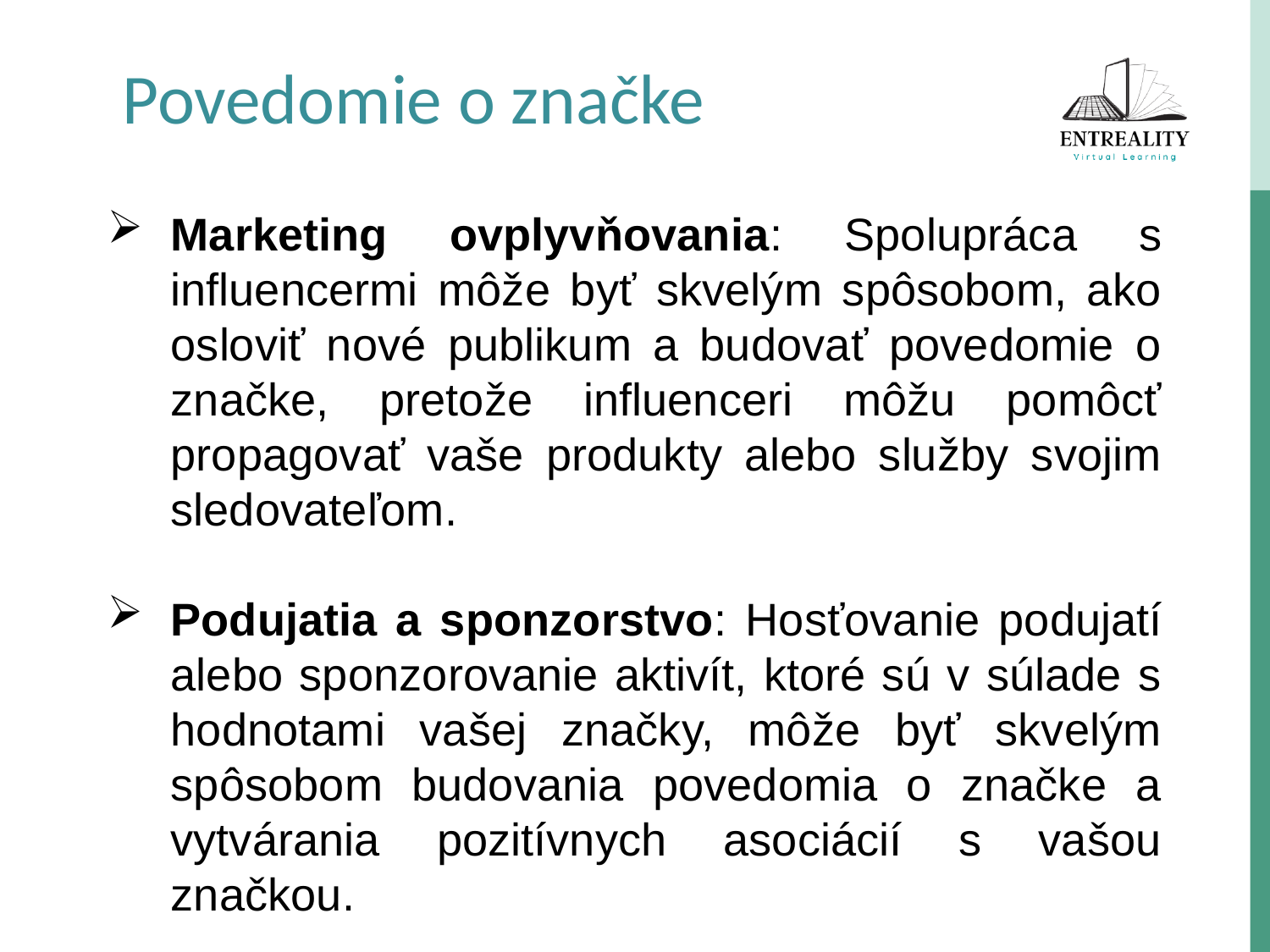

Povedomie o značke

Marketing ovplyvňovania: Spolupráca s influencermi môže byť skvelým spôsobom, ako osloviť nové publikum a budovať povedomie o značke, pretože influenceri môžu pomôcť propagovať vaše produkty alebo služby svojim sledovateľom.

Podujatia a sponzorstvo: Hosťovanie podujatí alebo sponzorovanie aktivít, ktoré sú v súlade s hodnotami vašej značky, môže byť skvelým spôsobom budovania povedomia o značke a vytvárania pozitívnych asociácií s vašou značkou.